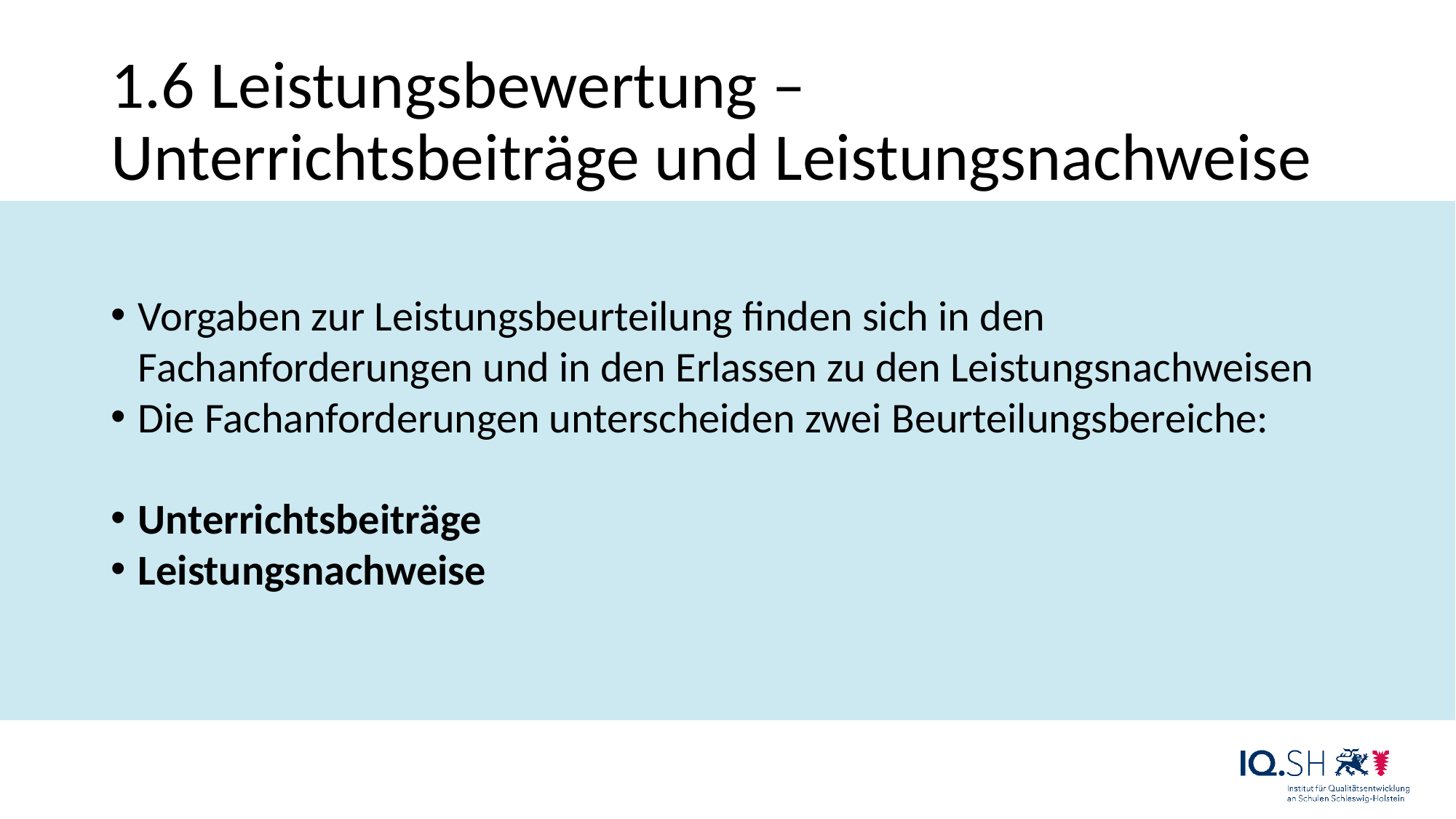

# 1.6 Leistungsbewertung – Unterrichtsbeiträge und Leistungsnachweise
Vorgaben zur Leistungsbeurteilung finden sich in den Fachanforderungen und in den Erlassen zu den Leistungsnachweisen
Die Fachanforderungen unterscheiden zwei Beurteilungsbereiche:

Unterrichtsbeiträge
Leistungsnachweise